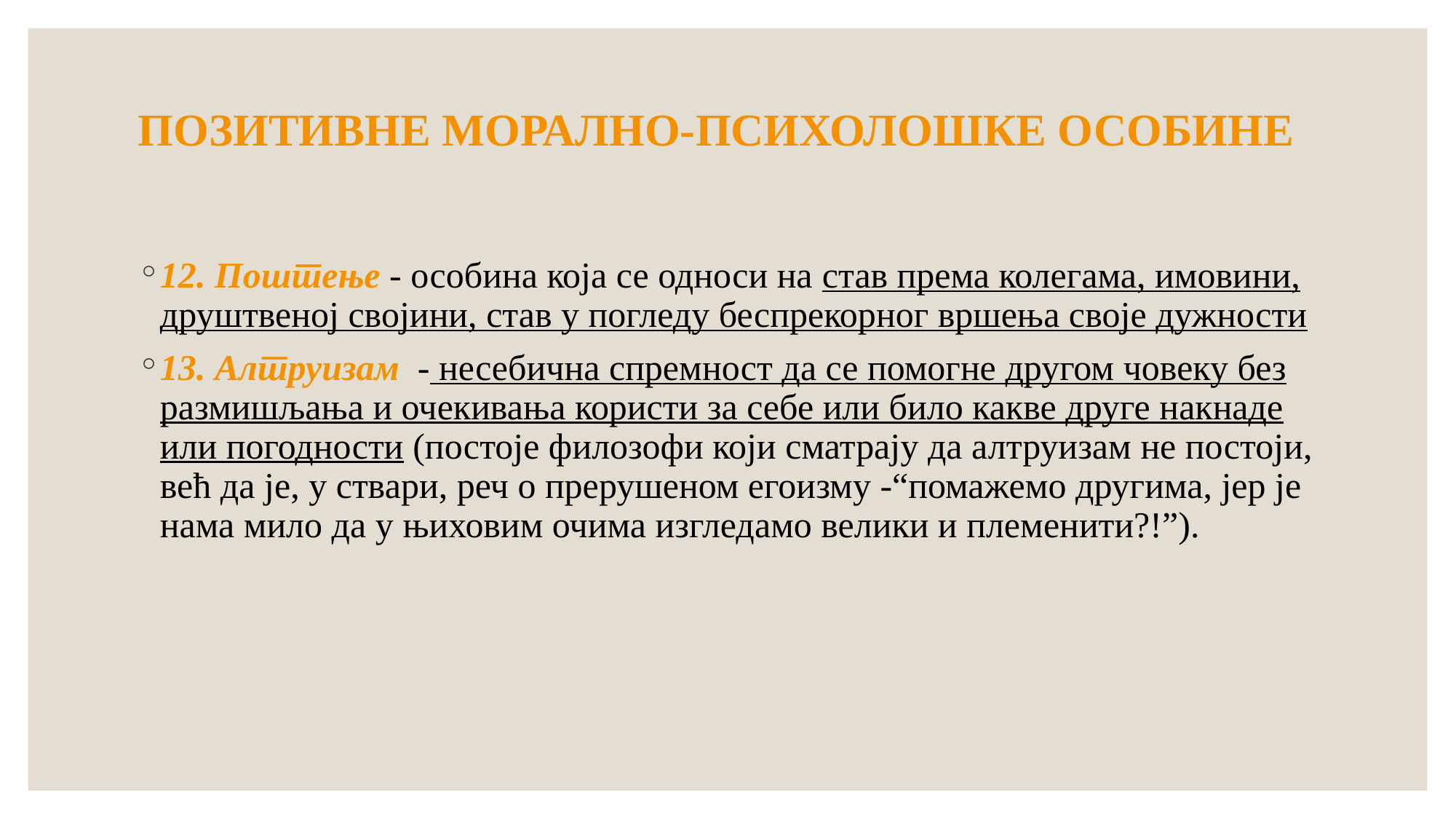

# ПОЗИТИВНЕ МОРАЛНО-ПСИХОЛОШКЕ ОСОБИНЕ
12. Поштење - особина која се односи на став према колегама, имовини, друштвеној својини, став у погледу беспрекорног вршења своје дужности
13. Алтруизам  - несебична спремност да се помогне другом човеку без размишљања и очекивања користи за себе или било какве друге накнаде или погодности (постоје филозофи који сматрају да алтруизам не постоји, већ да је, у ствари, реч о прерушеном егоизму -“помажемо другима, јер је нама мило да у њиховим очима изгледамо велики и племенити?!”).